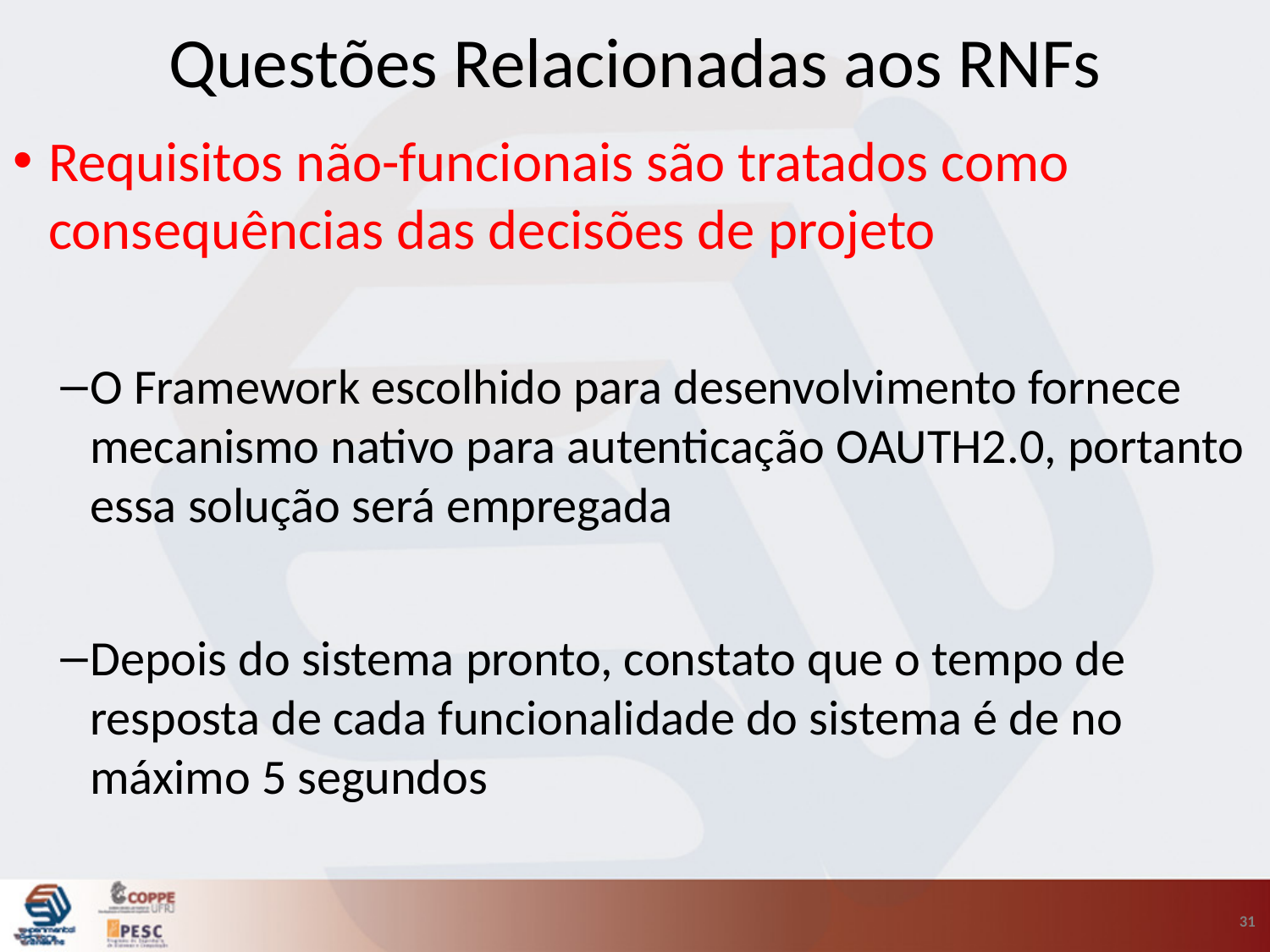

# Questões Relacionadas aos RNFs
Requisitos não-funcionais são tratados como consequências das decisões de projeto

O Framework escolhido para desenvolvimento fornece mecanismo nativo para autenticação OAUTH2.0, portanto essa solução será empregada

Depois do sistema pronto, constato que o tempo de resposta de cada funcionalidade do sistema é de no máximo 5 segundos